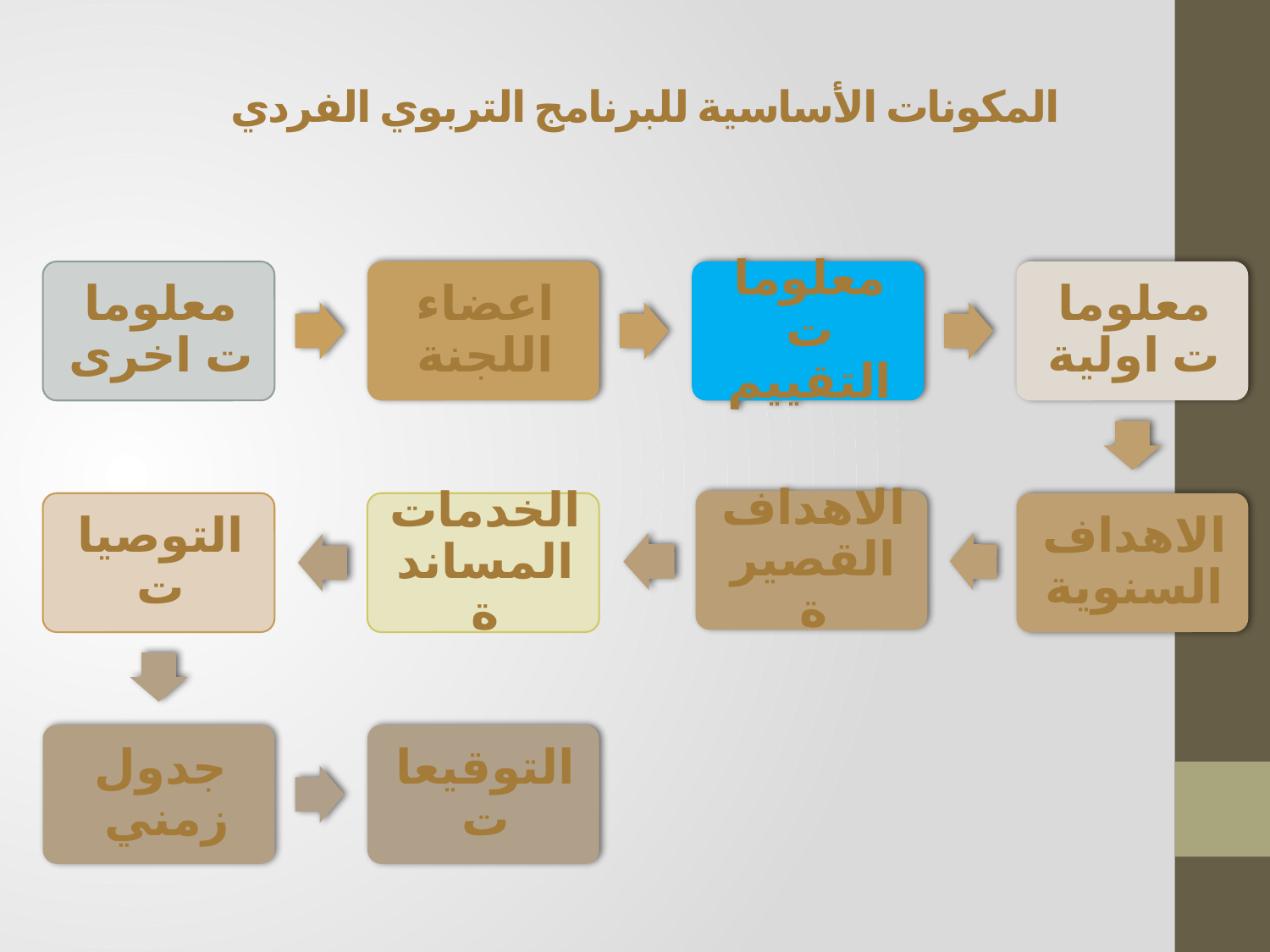

# المكونات الأساسية للبرنامج التربوي الفردي
معلومات اخرى

اعضاء اللجنة

معلومات التقييم

معلومات اولية

الاهداف السنوية

الاهداف القصيرة

الخدمات المساندة

التوصيات

جدول زمني

التوقيعات